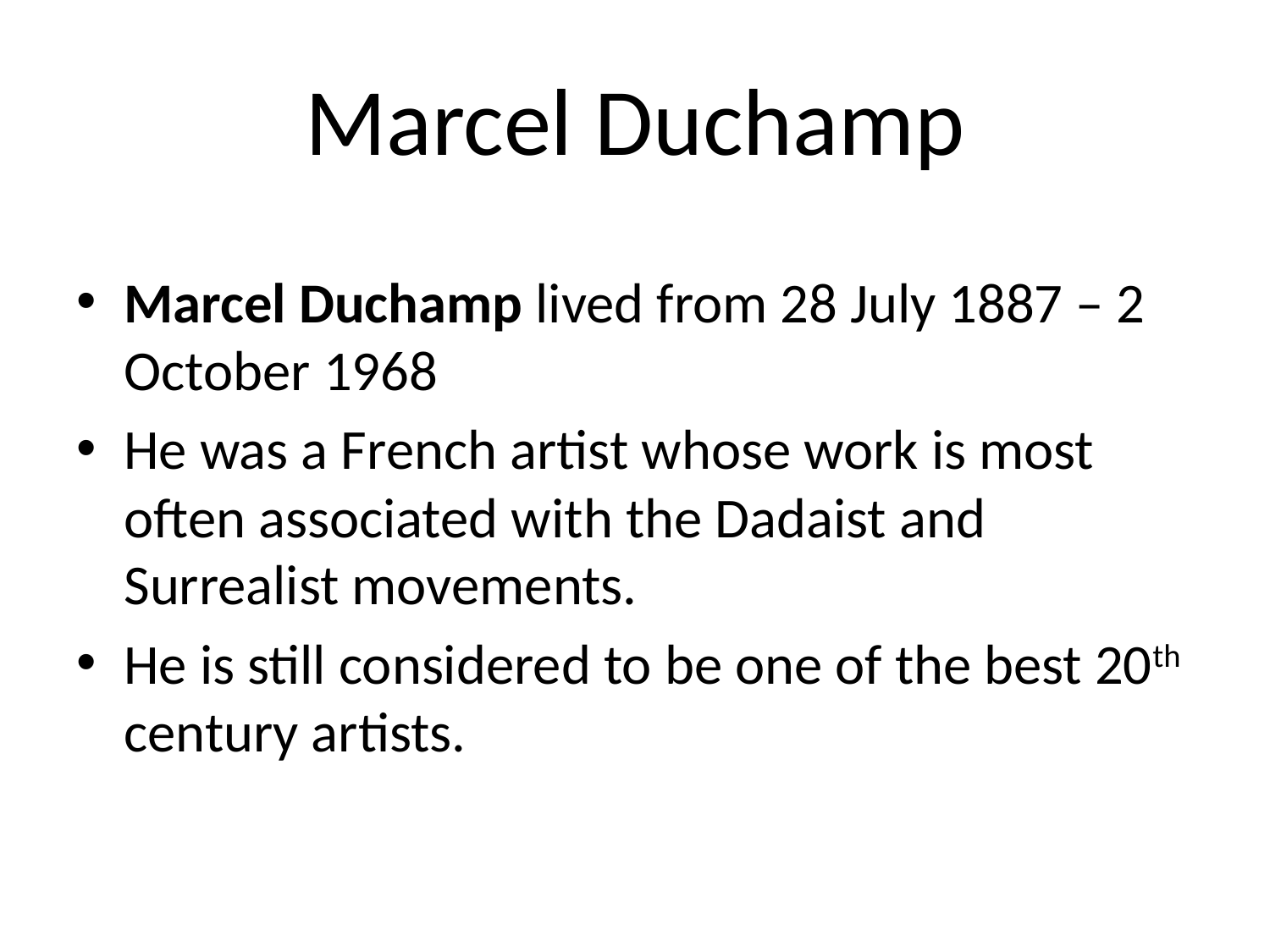

# Marcel Duchamp
Marcel Duchamp lived from 28 July 1887 – 2 October 1968
He was a French artist whose work is most often associated with the Dadaist and Surrealist movements.
He is still considered to be one of the best 20th century artists.